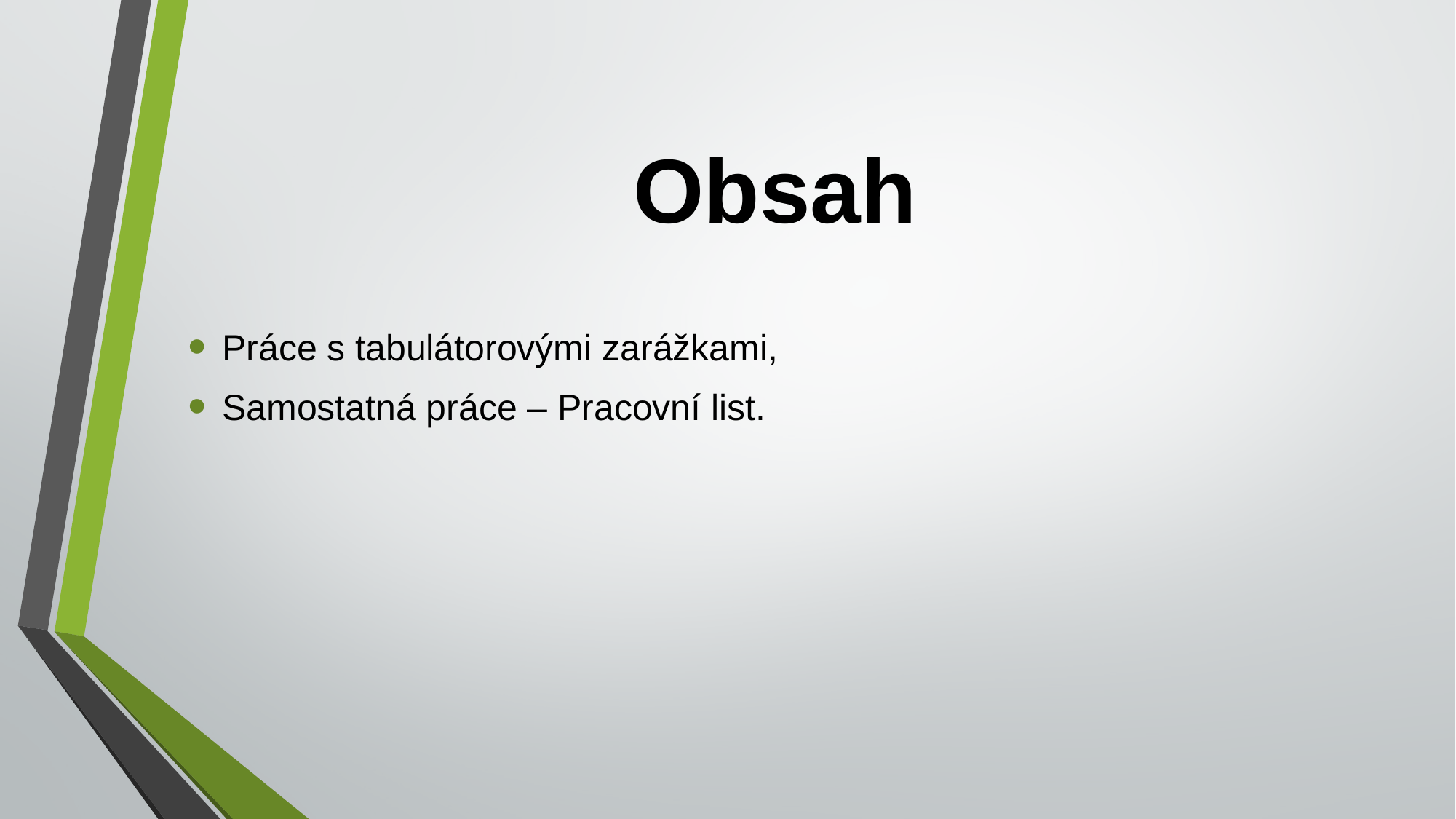

# Obsah
Práce s tabulátorovými zarážkami,
Samostatná práce – Pracovní list.